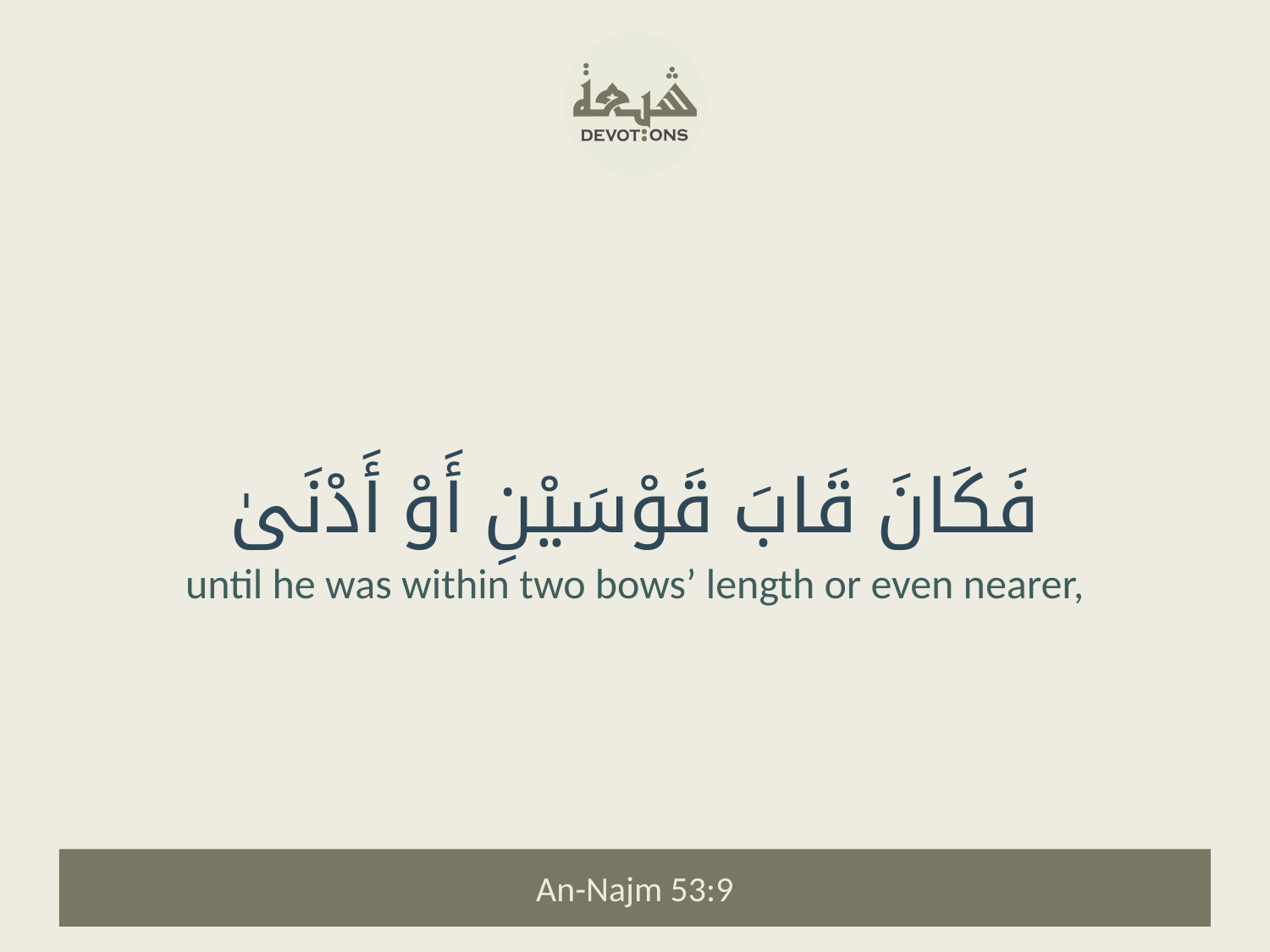

فَكَانَ قَابَ قَوْسَيْنِ أَوْ أَدْنَىٰ
until he was within two bows’ length or even nearer,
An-Najm 53:9